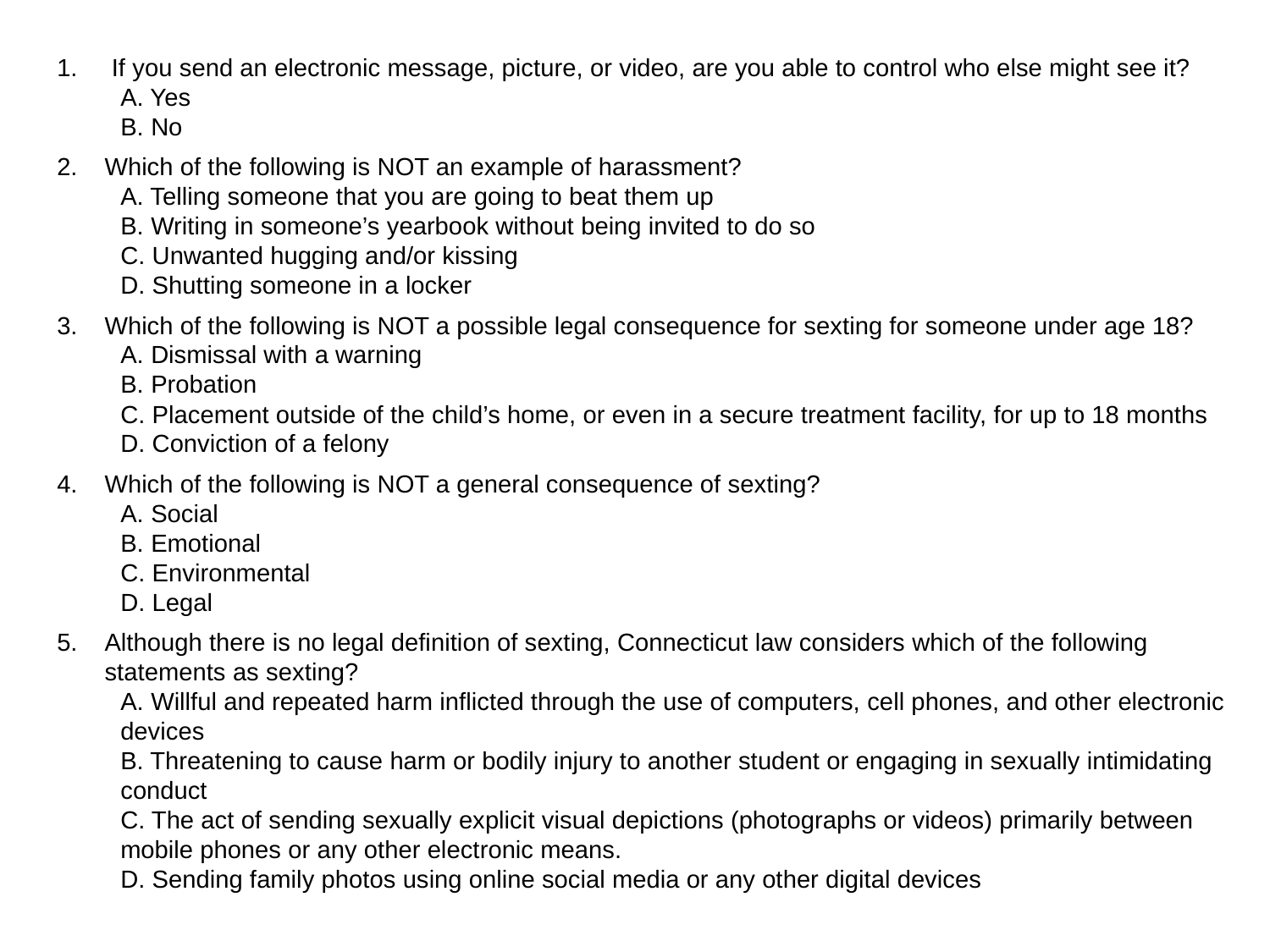

If you send an electronic message, picture, or video, are you able to control who else might see it?
A. Yes
B. No
Which of the following is NOT an example of harassment?
A. Telling someone that you are going to beat them up
B. Writing in someone’s yearbook without being invited to do so
C. Unwanted hugging and/or kissing
D. Shutting someone in a locker
Which of the following is NOT a possible legal consequence for sexting for someone under age 18?
A. Dismissal with a warning
B. Probation
C. Placement outside of the child’s home, or even in a secure treatment facility, for up to 18 months
D. Conviction of a felony
Which of the following is NOT a general consequence of sexting?
A. Social
B. Emotional
C. Environmental
D. Legal
Although there is no legal definition of sexting, Connecticut law considers which of the following statements as sexting?
A. Willful and repeated harm inflicted through the use of computers, cell phones, and other electronic devices
B. Threatening to cause harm or bodily injury to another student or engaging in sexually intimidating conduct
C. The act of sending sexually explicit visual depictions (photographs or videos) primarily between mobile phones or any other electronic means.
D. Sending family photos using online social media or any other digital devices